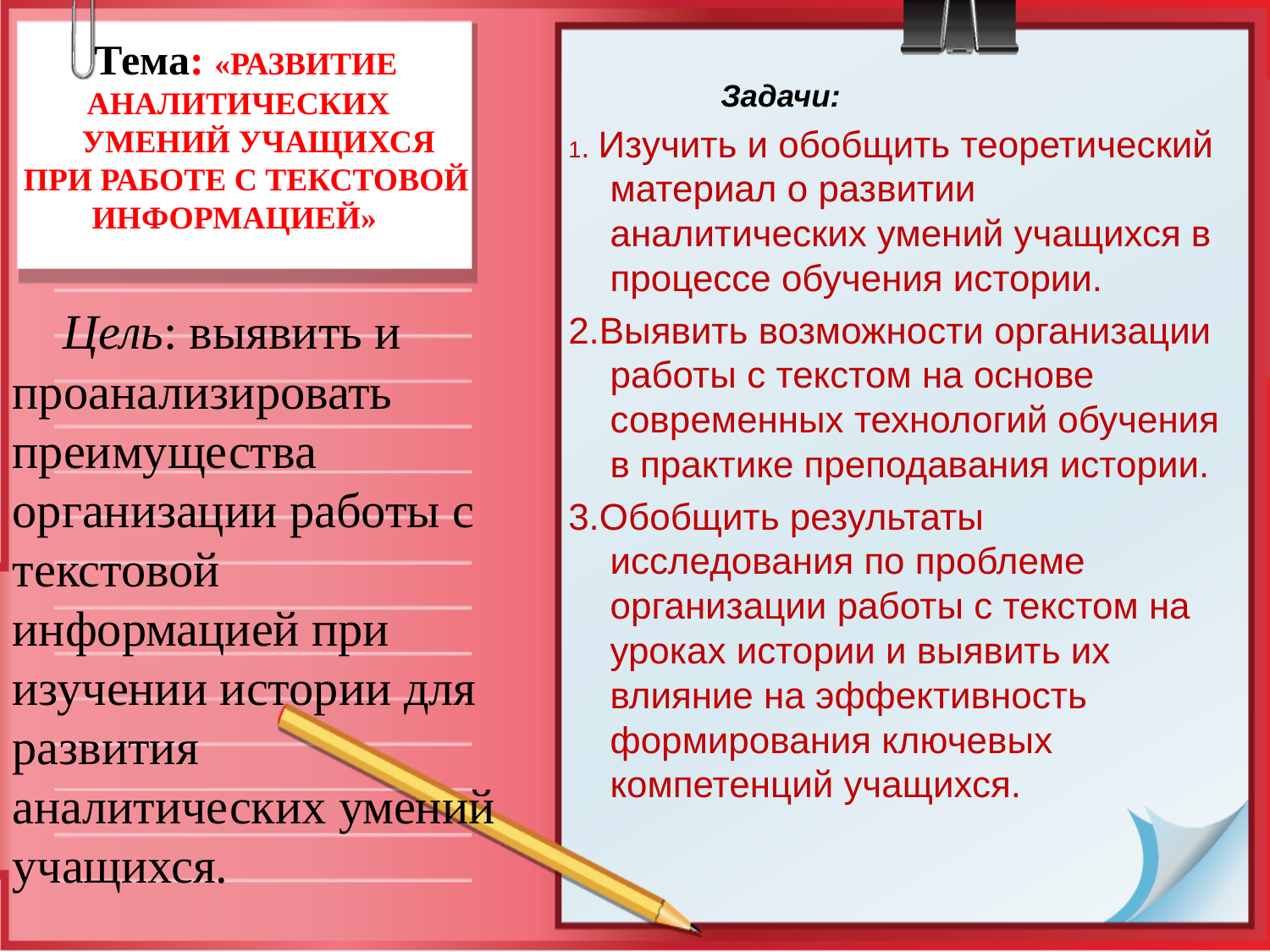

Тема: «РАЗВИТИЕ        АНАЛИТИЧЕСКИХ
    УМЕНИЙ УЧАЩИХСЯ
 ПРИ РАБОТЕ С ТЕКСТОВОЙ ИНФОРМАЦИЕЙ»
#

                        Задачи:
1. Изучить и обобщить теоретический материал о развитии аналитических умений учащихся в процессе обучения истории.
2.Выявить возможности организации работы с текстом на основе современных технологий обучения в практике преподавания истории.
3.Обобщить результаты исследования по проблеме организации работы с текстом на уроках истории и выявить их влияние на эффективность формирования ключевых компетенций учащихся.

    Цель: выявить и проанализировать преимущества организации работы с текстовой информацией при изучении истории для развития аналитических умений учащихся.